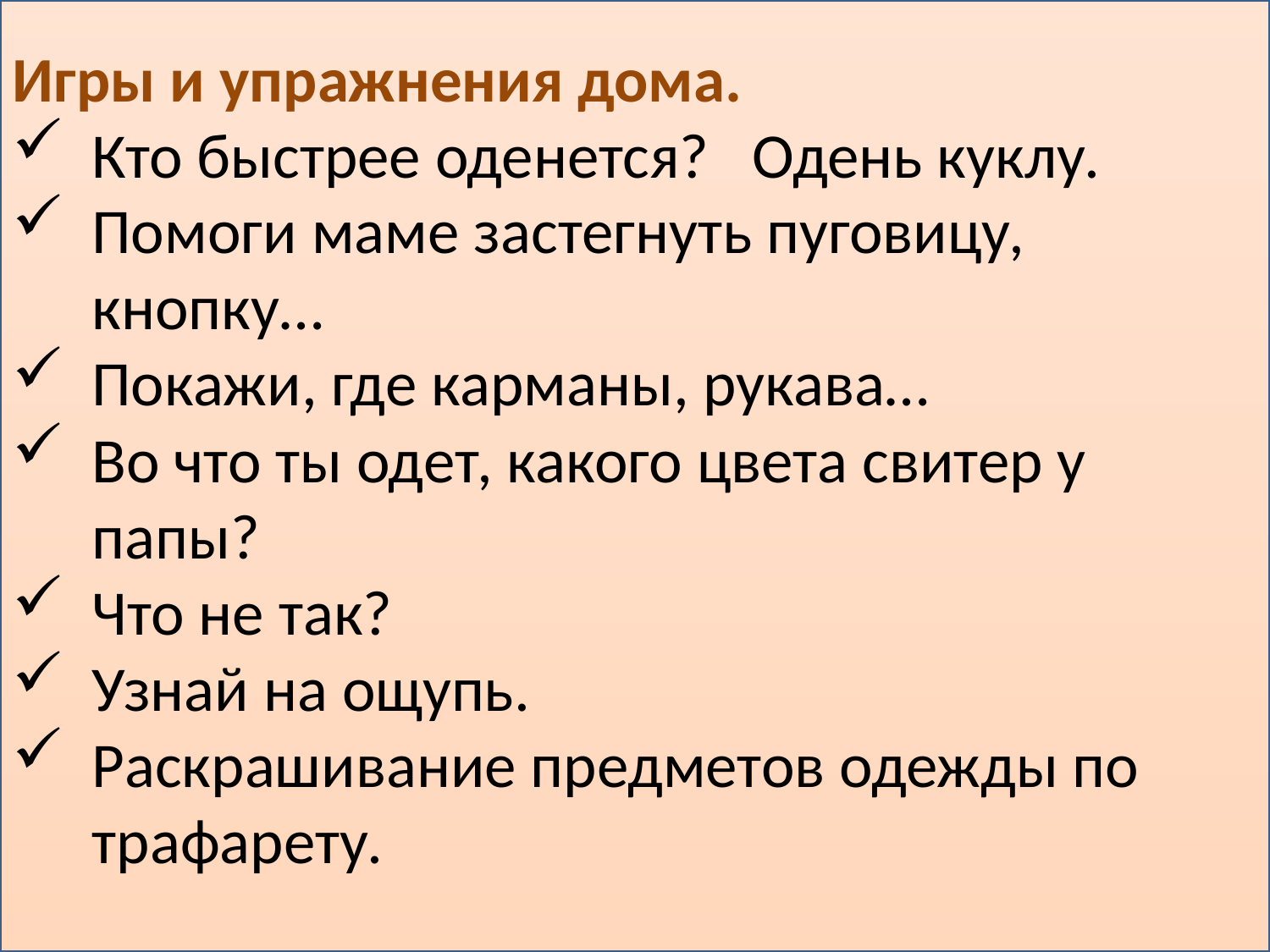

Игры и упражнения дома.
Кто быстрее оденется?   Одень куклу.
Помоги маме застегнуть пуговицу, кнопку…
Покажи, где карманы, рукава…
Во что ты одет, какого цвета свитер у папы?
Что не так?
Узнай на ощупь.
Раскрашивание предметов одежды по трафарету.